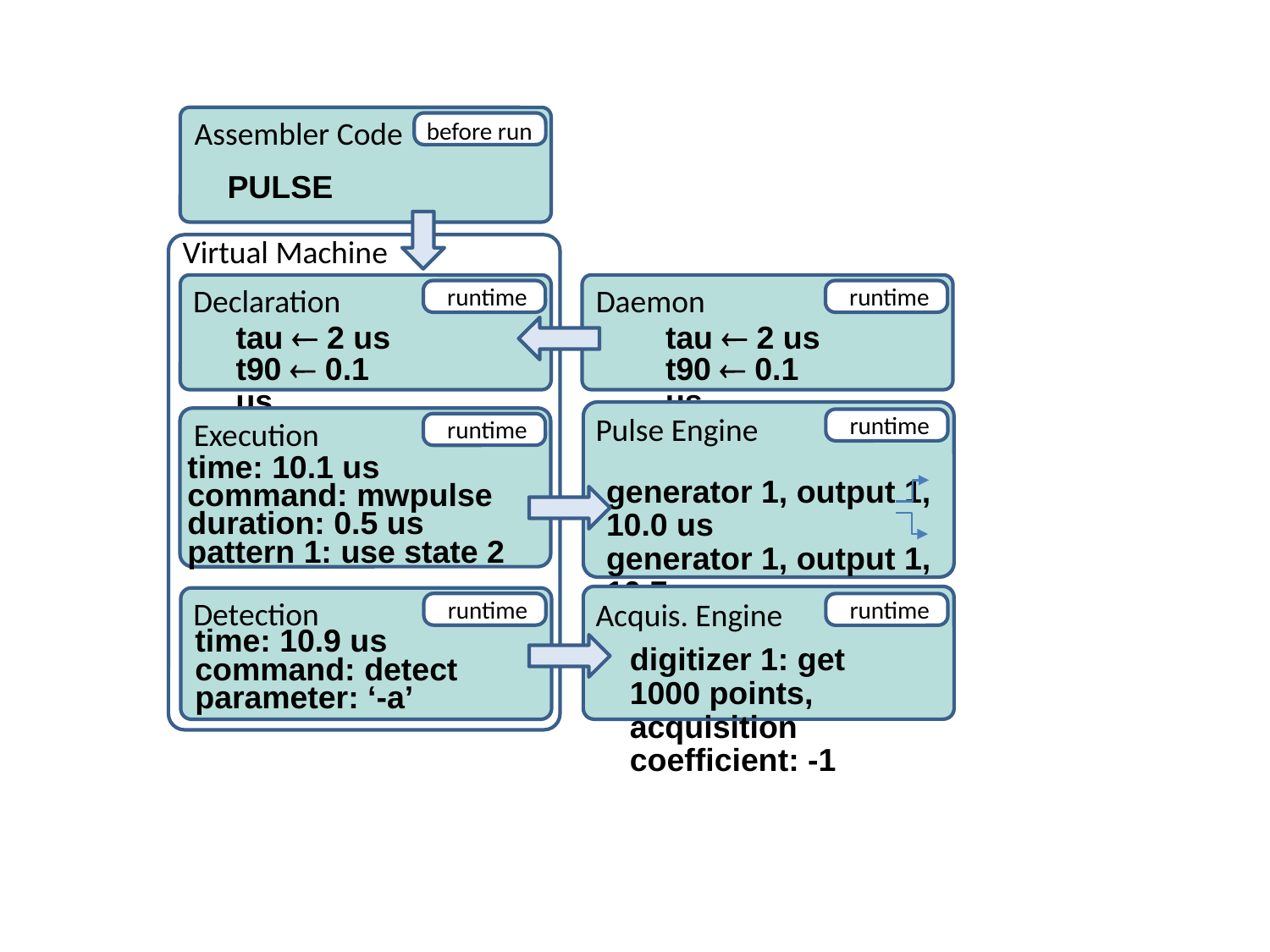

Assembler Code
before run

PULSE

Virtual Machine

Declaration

runtime

Daemon
runtime

tau ← 2 us
t90 ← 0.1 us
tau ← 2 us
t90 ← 0.1 us

runtime
Pulse Engine

Execution
runtime

time: 10.1 us
command: mwpulse
duration: 0.5 us
pattern 1: use state 2

generator 1, output 1, 10.0 us
generator 1, output 1, 10.7 us

Detection
runtime
runtime
Acquis. Engine

time: 10.9 us
command: detect
parameter: ‘-a’
digitizer 1: get 1000 points, acquisition coefficient: -1